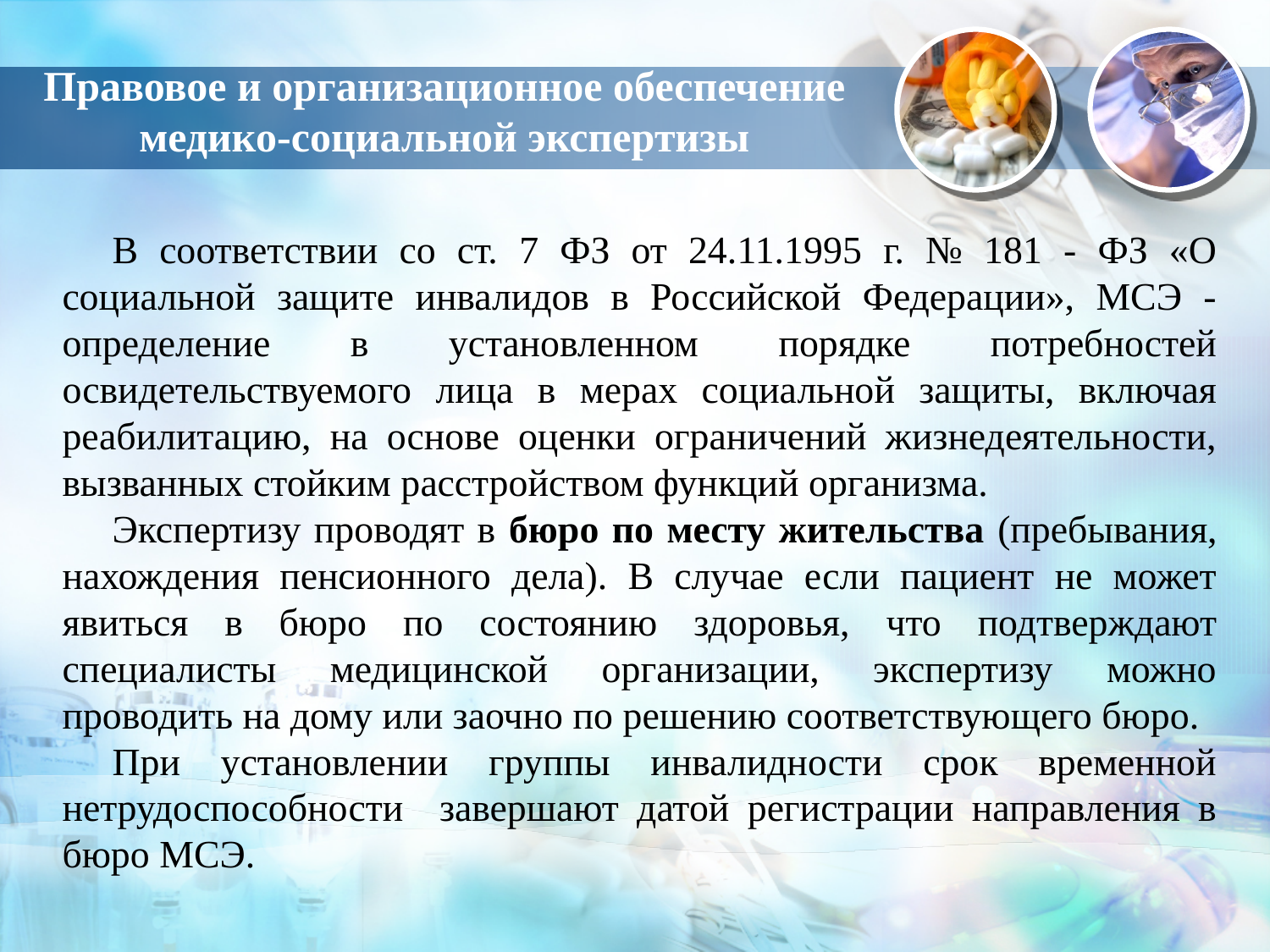

# Правовое и организационное обеспечение медико-социальной экспертизы
В соответствии со ст. 7 ФЗ от 24.11.1995 г. № 181 - ФЗ «О социальной защите инвалидов в Российской Федерации», МСЭ - определение в установленном порядке потребностей освидетельствуемого лица в мерах социальной защиты, включая реабилитацию, на основе оценки ограничений жизнедеятельности, вызванных стойким расстройством функций организма.
Экспертизу проводят в бюро по месту жительства (пребывания, нахождения пенсионного дела). В случае если пациент не может явиться в бюро по состоянию здоровья, что подтверждают специалисты медицинской организации, экспертизу можно проводить на дому или заочно по решению соответствующего бюро.
При установлении группы инвалидности срок временной нетрудоспособности  завершают датой регистрации направления в бюро МСЭ.